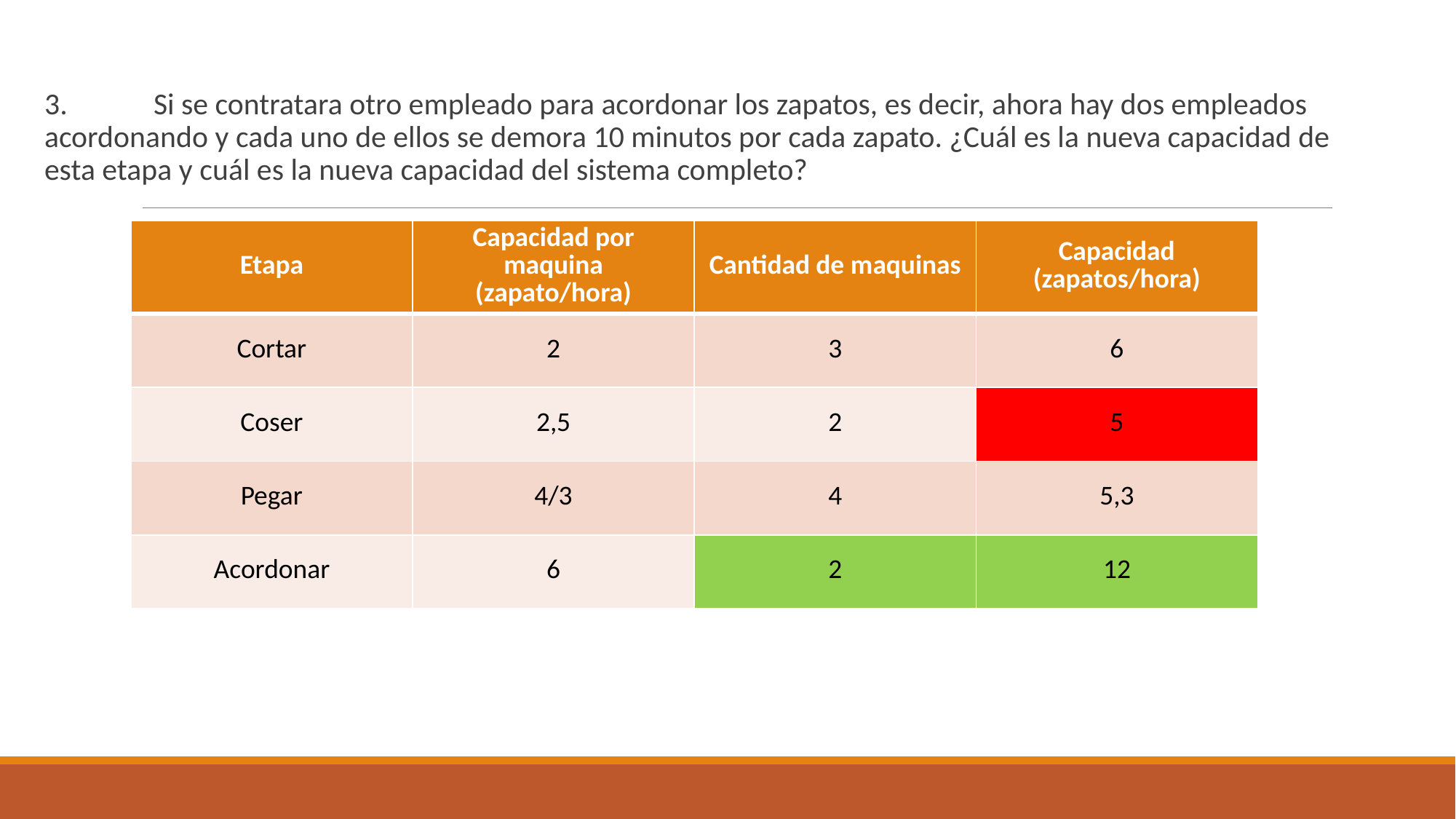

3.	Si se contratara otro empleado para acordonar los zapatos, es decir, ahora hay dos empleados acordonando y cada uno de ellos se demora 10 minutos por cada zapato. ¿Cuál es la nueva capacidad de esta etapa y cuál es la nueva capacidad del sistema completo?
| Etapa | Capacidad por maquina (zapato/hora) | Cantidad de maquinas | Capacidad (zapatos/hora) |
| --- | --- | --- | --- |
| Cortar | 2 | 3 | 6 |
| Coser | 2,5 | 2 | 5 |
| Pegar | 4/3 | 4 | 5,3 |
| Acordonar | 6 | 2 | 12 |